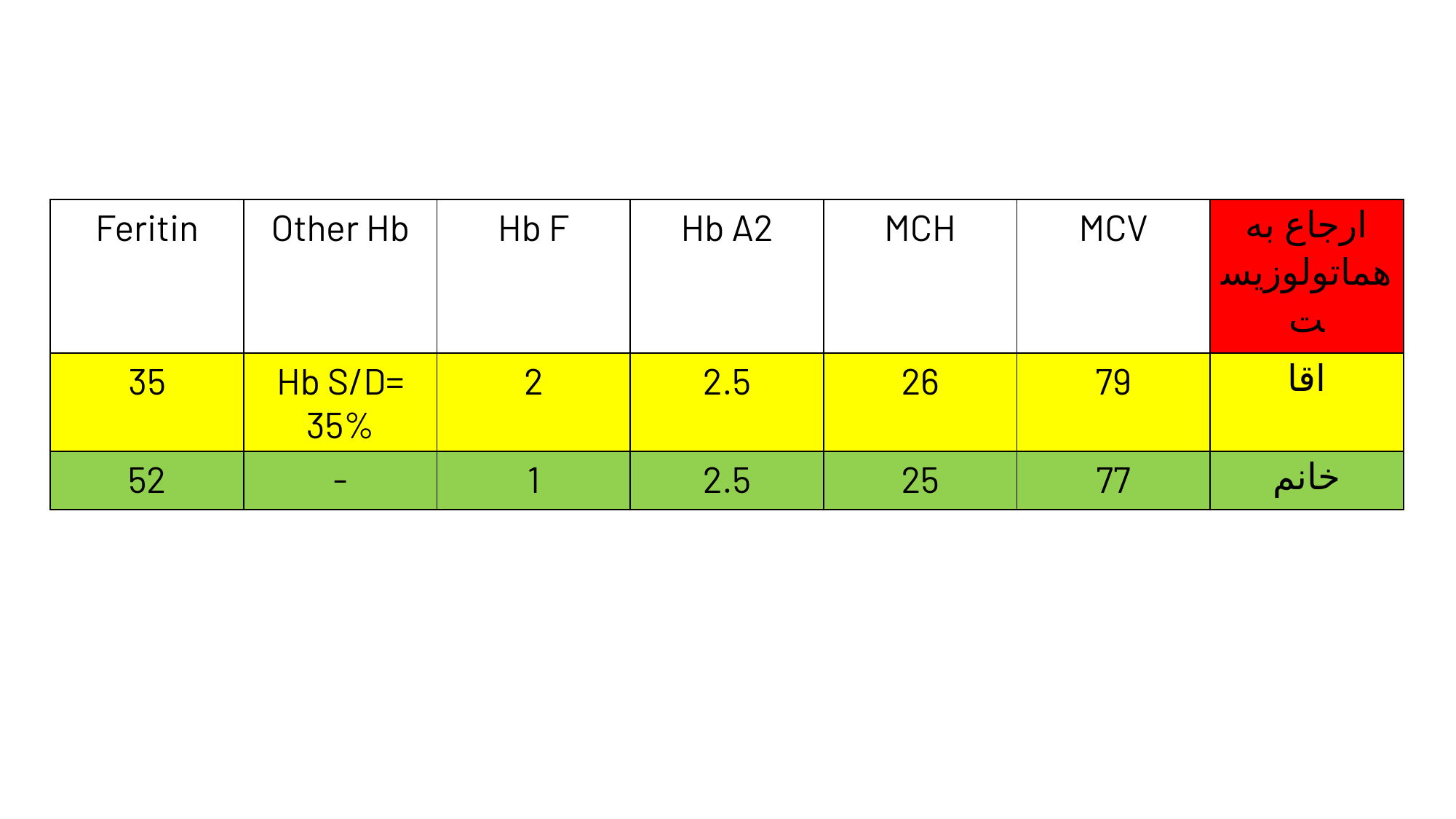

| Feritin | Other Hb | Hb F | Hb A2 | MCH | MCV | ارجاع به هماتولوزیست |
| --- | --- | --- | --- | --- | --- | --- |
| 35 | Hb S/D= 35% | 2 | 2.5 | 26 | 79 | اقا |
| 52 | - | 1 | 2.5 | 25 | 77 | خانم |